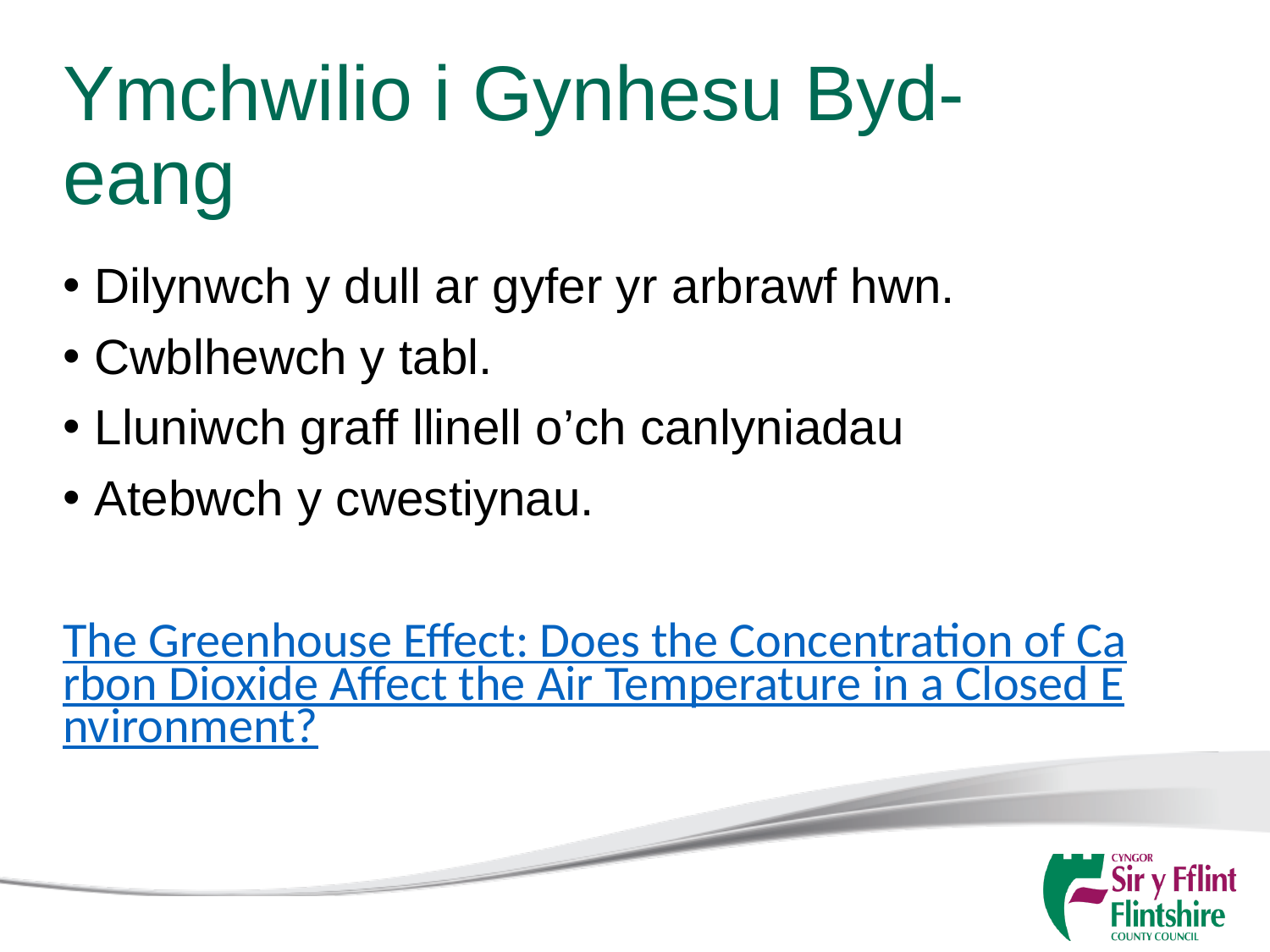

# Ymchwilio i Gynhesu Byd-eang
Dilynwch y dull ar gyfer yr arbrawf hwn.
Cwblhewch y tabl.
Lluniwch graff llinell o’ch canlyniadau
Atebwch y cwestiynau.

The Greenhouse Effect: Does the Concentration of Carbon Dioxide Affect the Air Temperature in a Closed Environment?